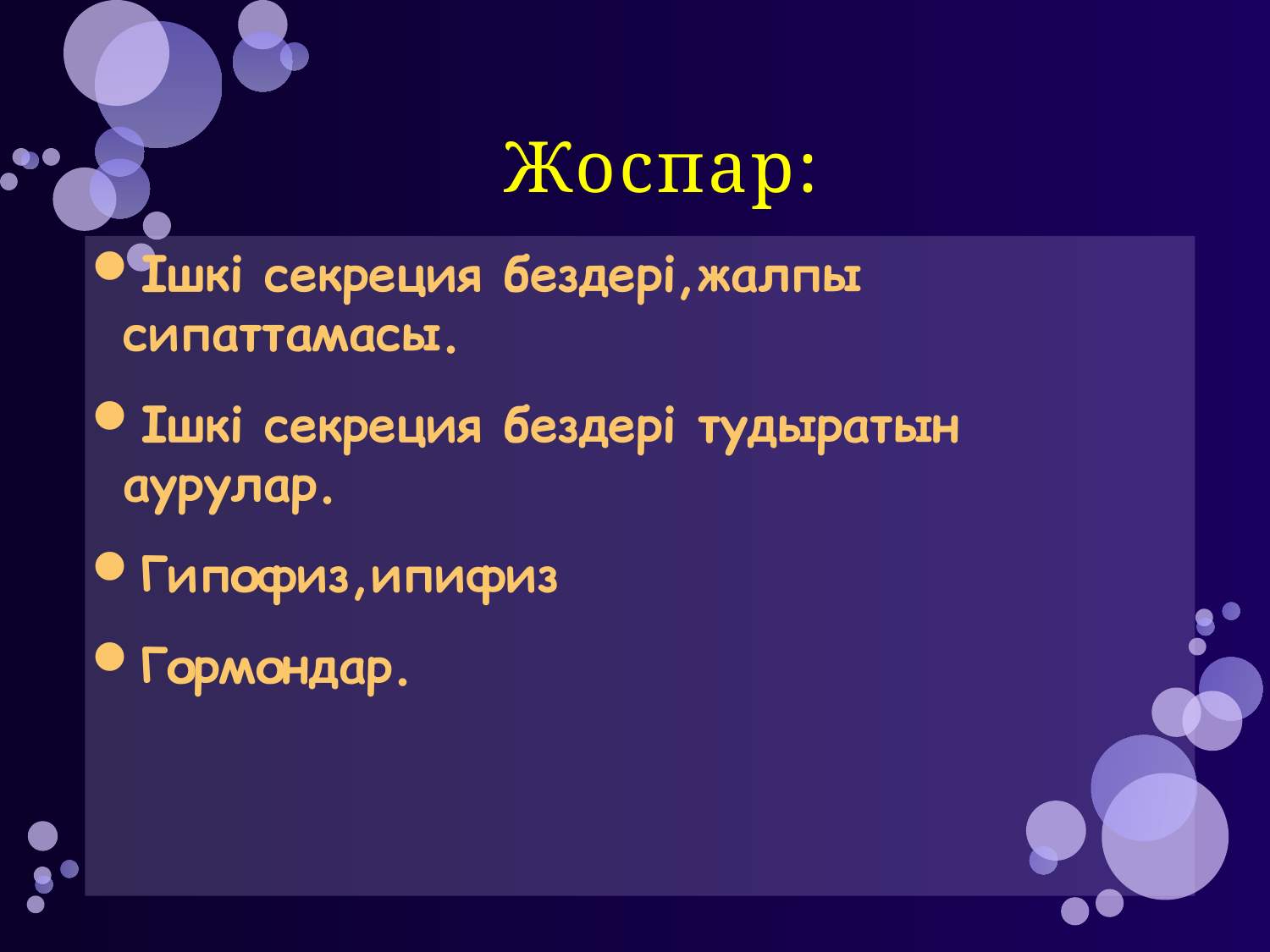

# Жоспар:
Ішкі секреция бездері,жалпы сипаттамасы.
Ішкі секреция бездері тудыратын аурулар.
Гипофиз,ипифиз
Гормондар.